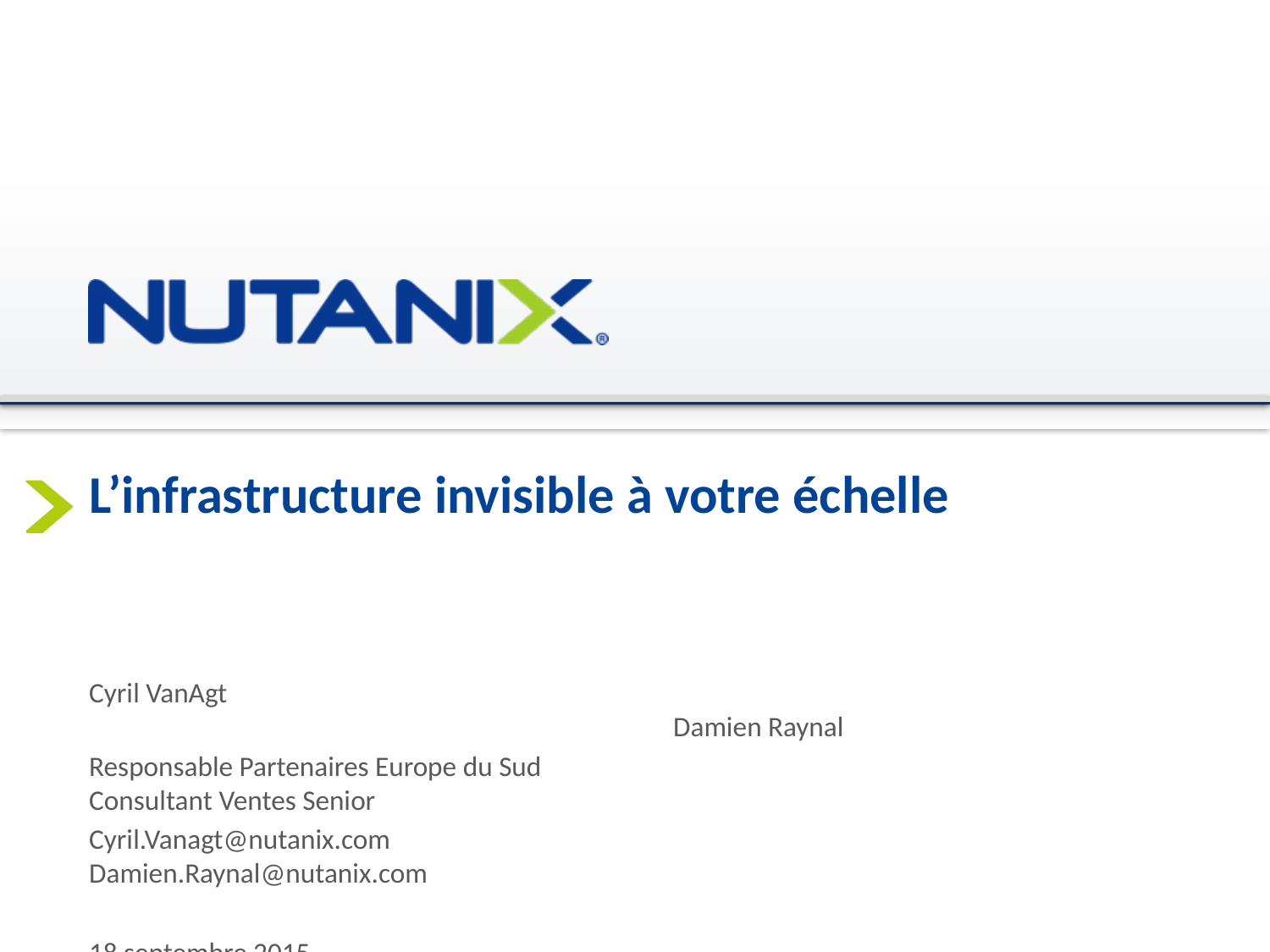

# L’infrastructure invisible à votre échelle
Cyril VanAgt 											            Damien Raynal
Responsable Partenaires Europe du Sud					     Consultant Ventes Senior
Cyril.Vanagt@nutanix.com				             		       Damien.Raynal@nutanix.com

18 septembre 2015